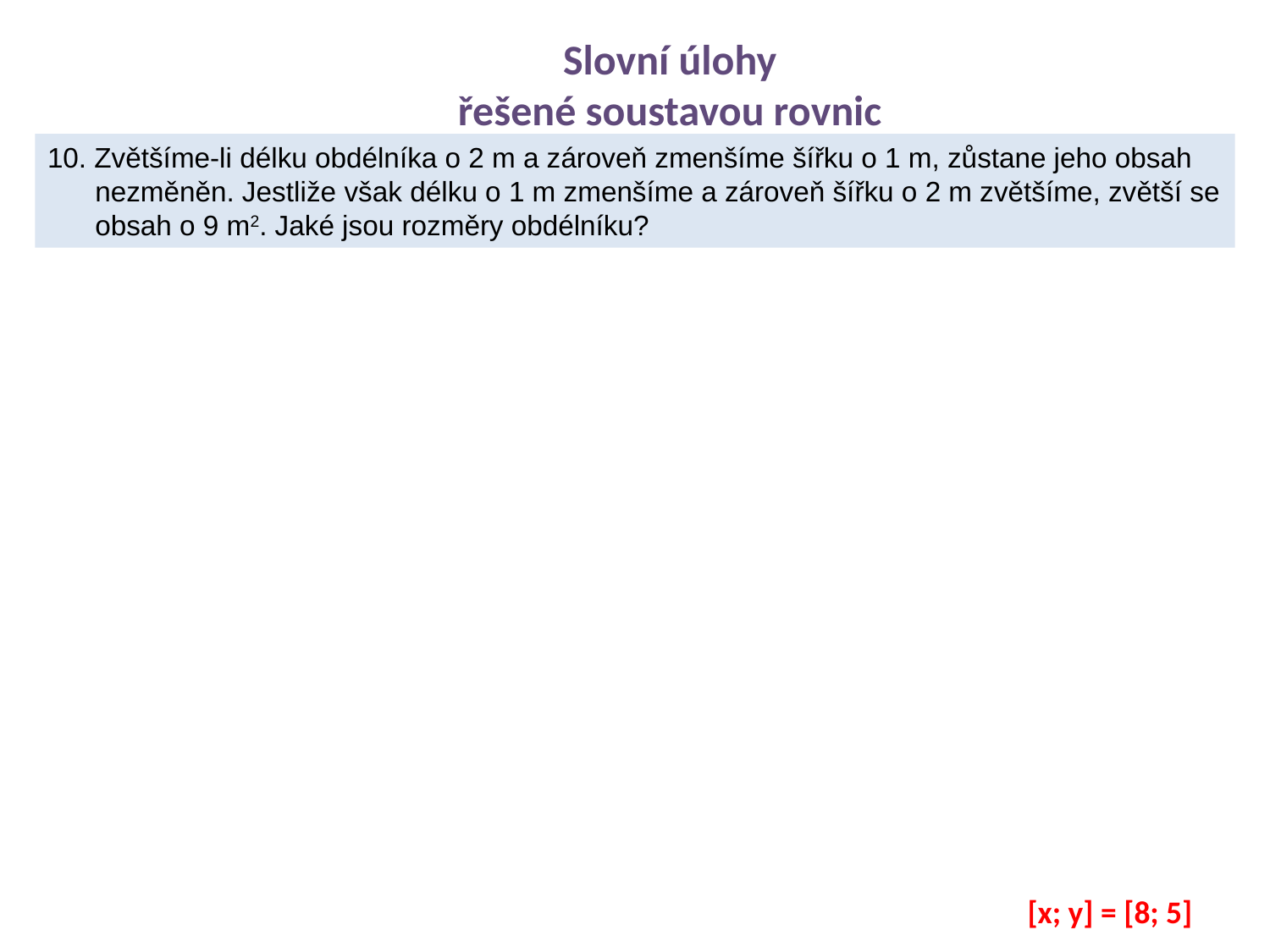

Slovní úlohy
řešené soustavou rovnic

10. Zvětšíme-li délku obdélníka o 2 m a zároveň zmenšíme šířku o 1 m, zůstane jeho obsah nezměněn. Jestliže však délku o 1 m zmenšíme a zároveň šířku o 2 m zvětšíme, zvětší se obsah o 9 m2. Jaké jsou rozměry obdélníku?

[x; y] = [8; 5]